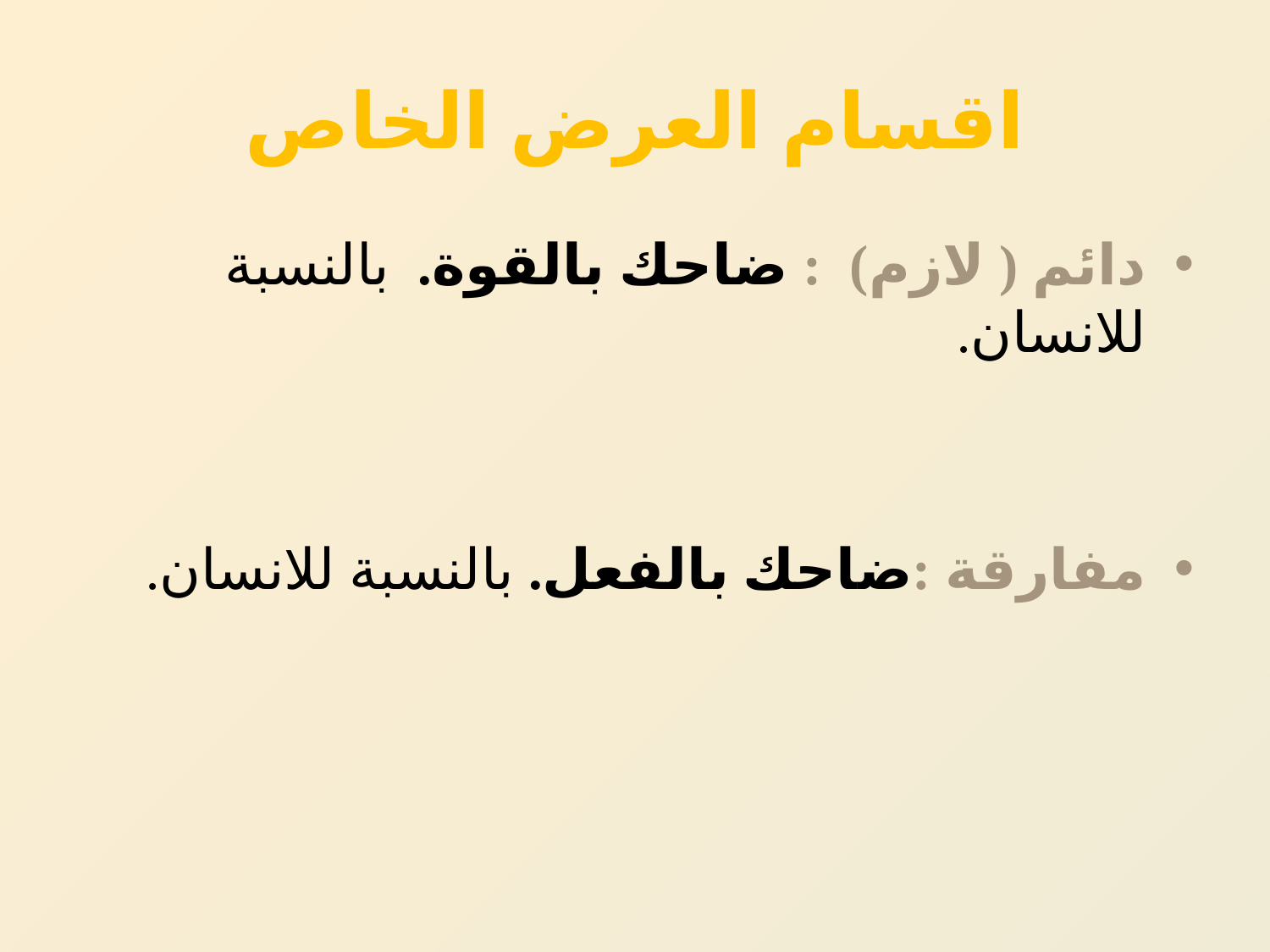

# اقسام العرض الخاص
دائم ( لازم)  : ضاحك بالقوة.  بالنسبة للانسان.

مفارقة :ضاحك بالفعل. بالنسبة للانسان.